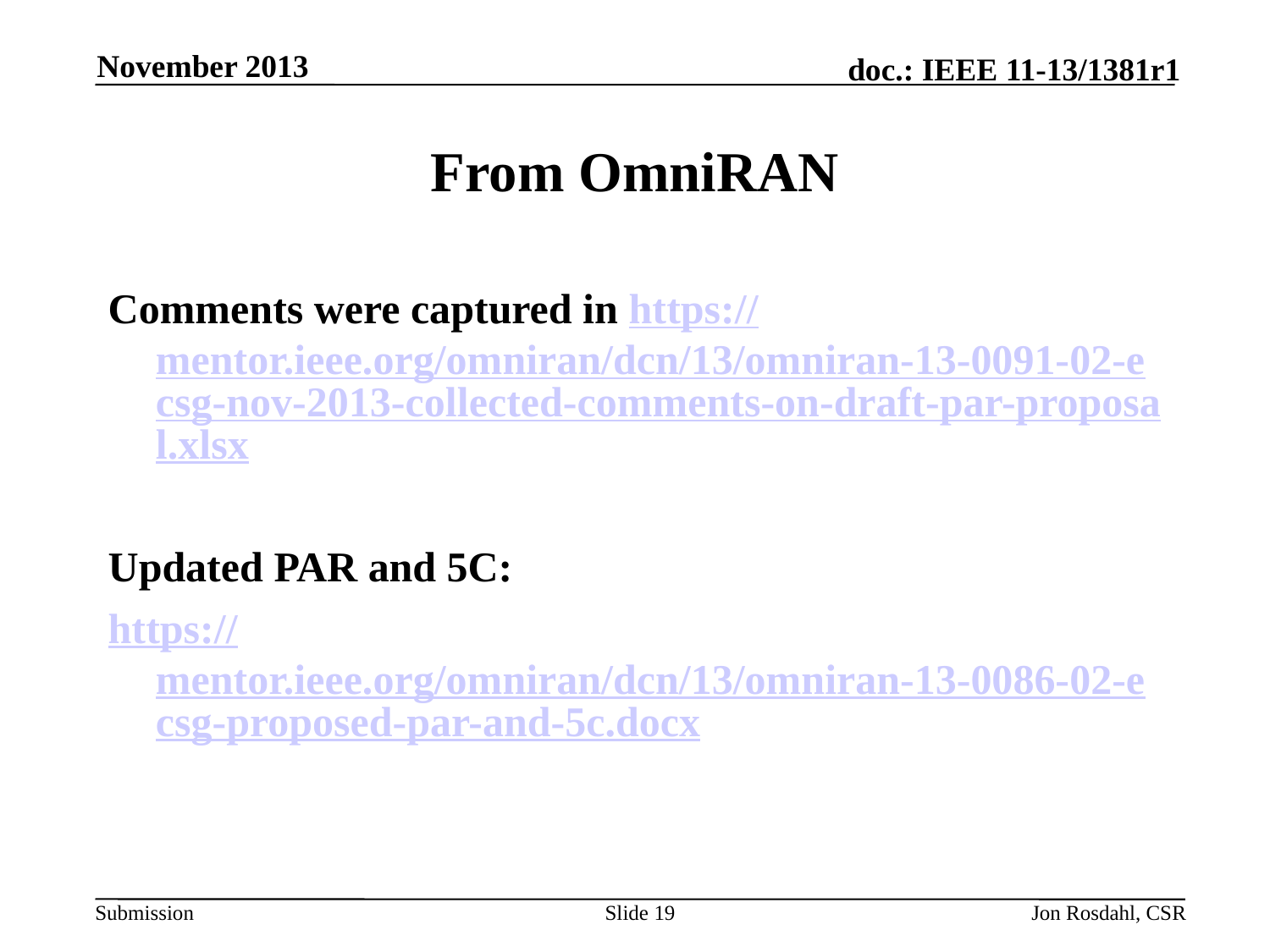

November 2013
# From OmniRAN
Comments were captured in https://mentor.ieee.org/omniran/dcn/13/omniran-13-0091-02-ecsg-nov-2013-collected-comments-on-draft-par-proposal.xlsx

Updated PAR and 5C:
https://mentor.ieee.org/omniran/dcn/13/omniran-13-0086-02-ecsg-proposed-par-and-5c.docx

Slide 19
Jon Rosdahl, CSR